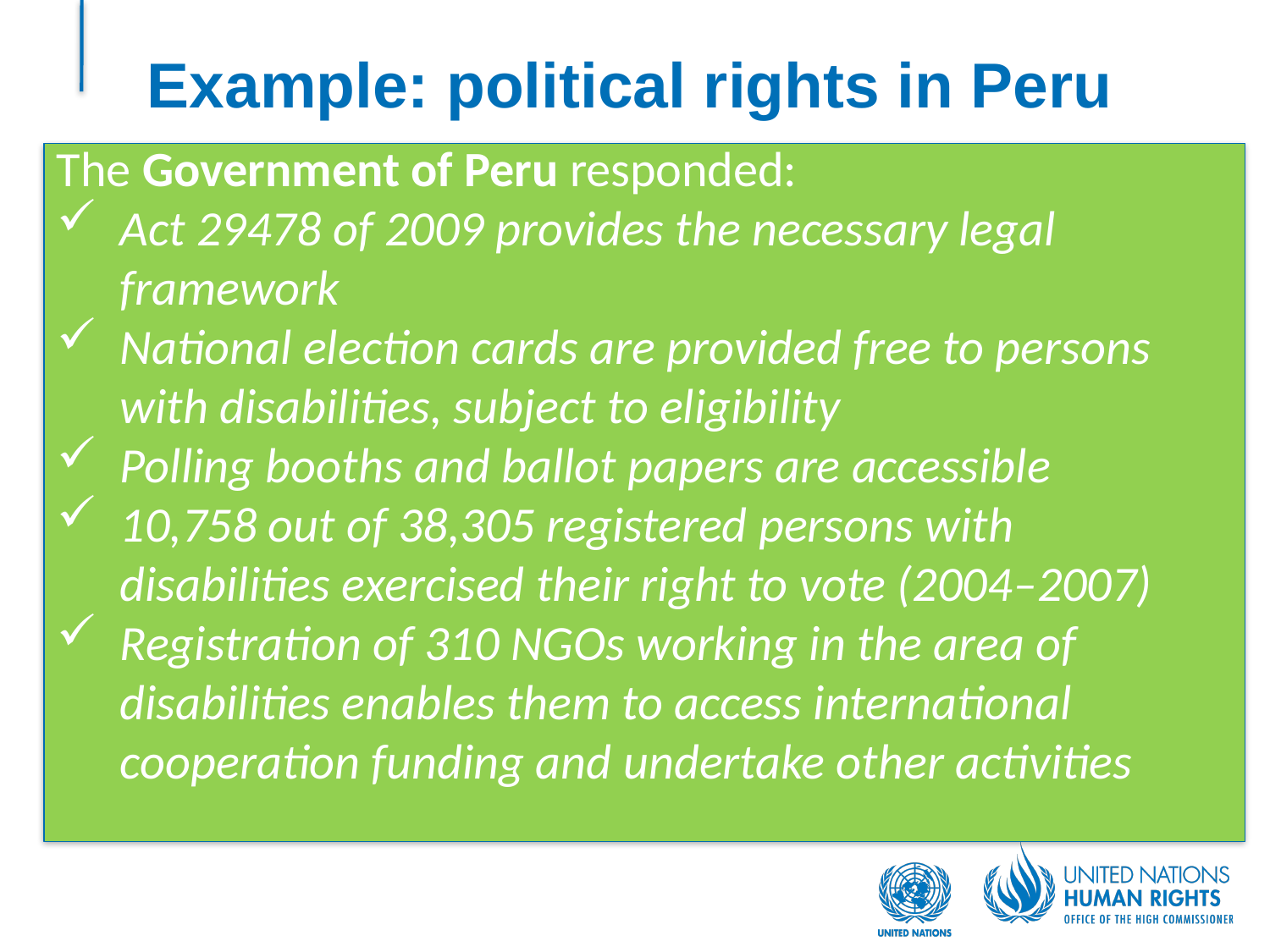

# Example: political rights in Peru
The Government of Peru responded:
Act 29478 of 2009 provides the necessary legal framework
National election cards are provided free to persons with disabilities, subject to eligibility
Polling booths and ballot papers are accessible
10,758 out of 38,305 registered persons with disabilities exercised their right to vote (2004‒2007)
Registration of 310 NGOs working in the area of disabilities enables them to access international cooperation funding and undertake other activities